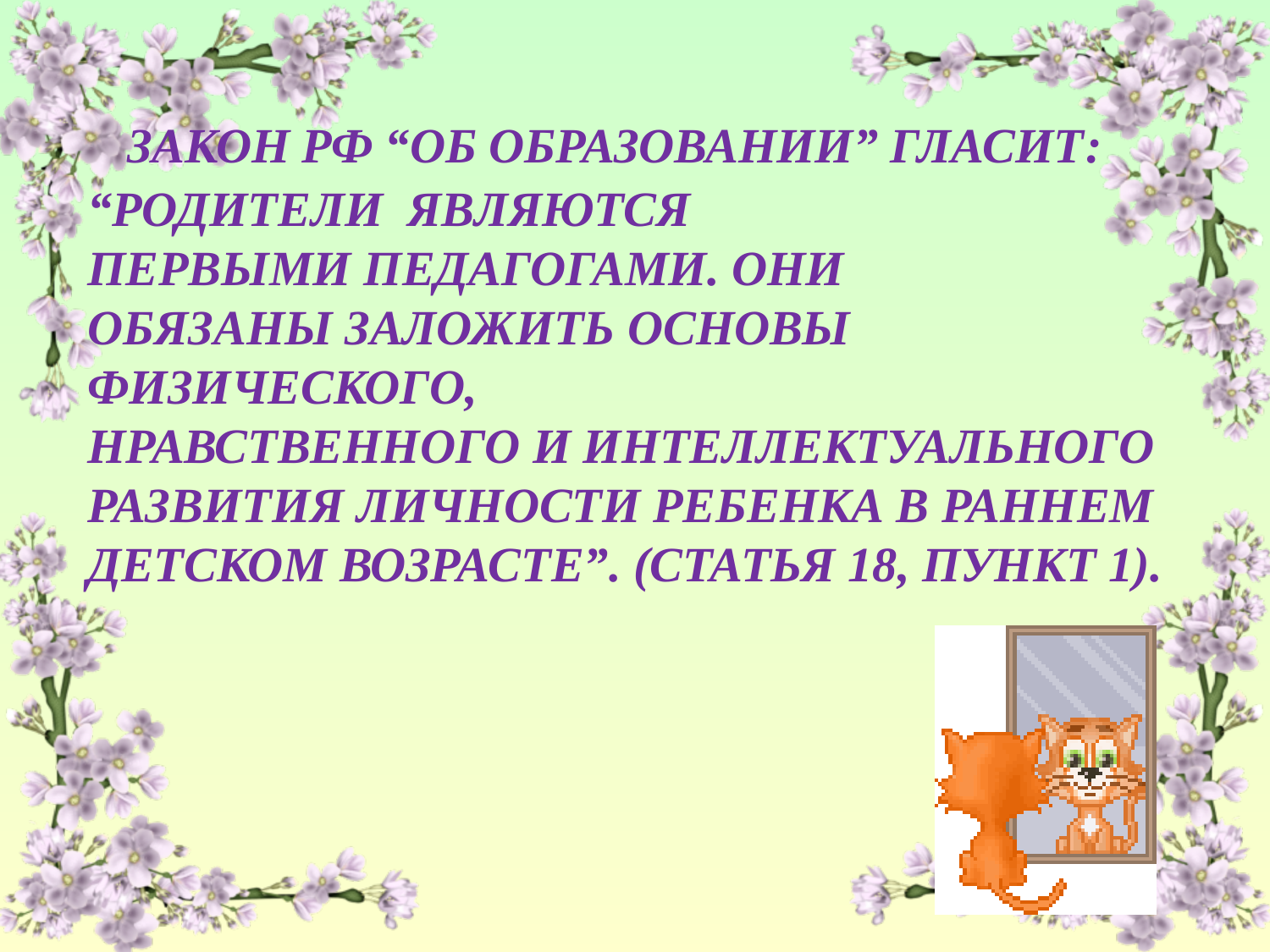

# Закон РФ “Об образовании” гласит: “Родители  являются первыми педагогами. Они  обязаны заложить основы физического, нравственного и интеллектуального  развития личности ребенка в раннем детском возрасте”. (Статья 18, пункт 1).